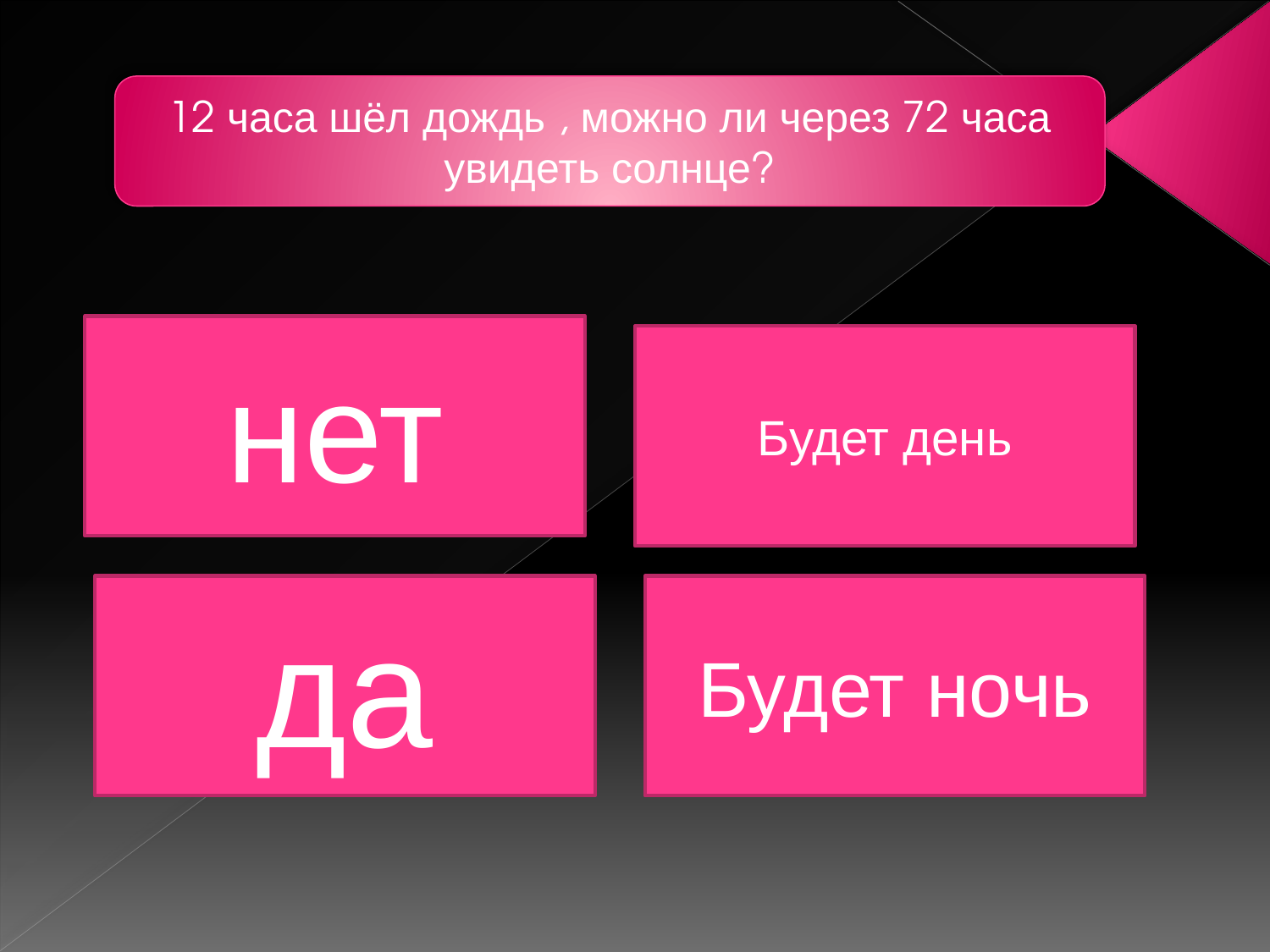

12 часа шёл дождь , можно ли через 72 часа увидеть солнце?
нет
Будет день
да
Будет ночь